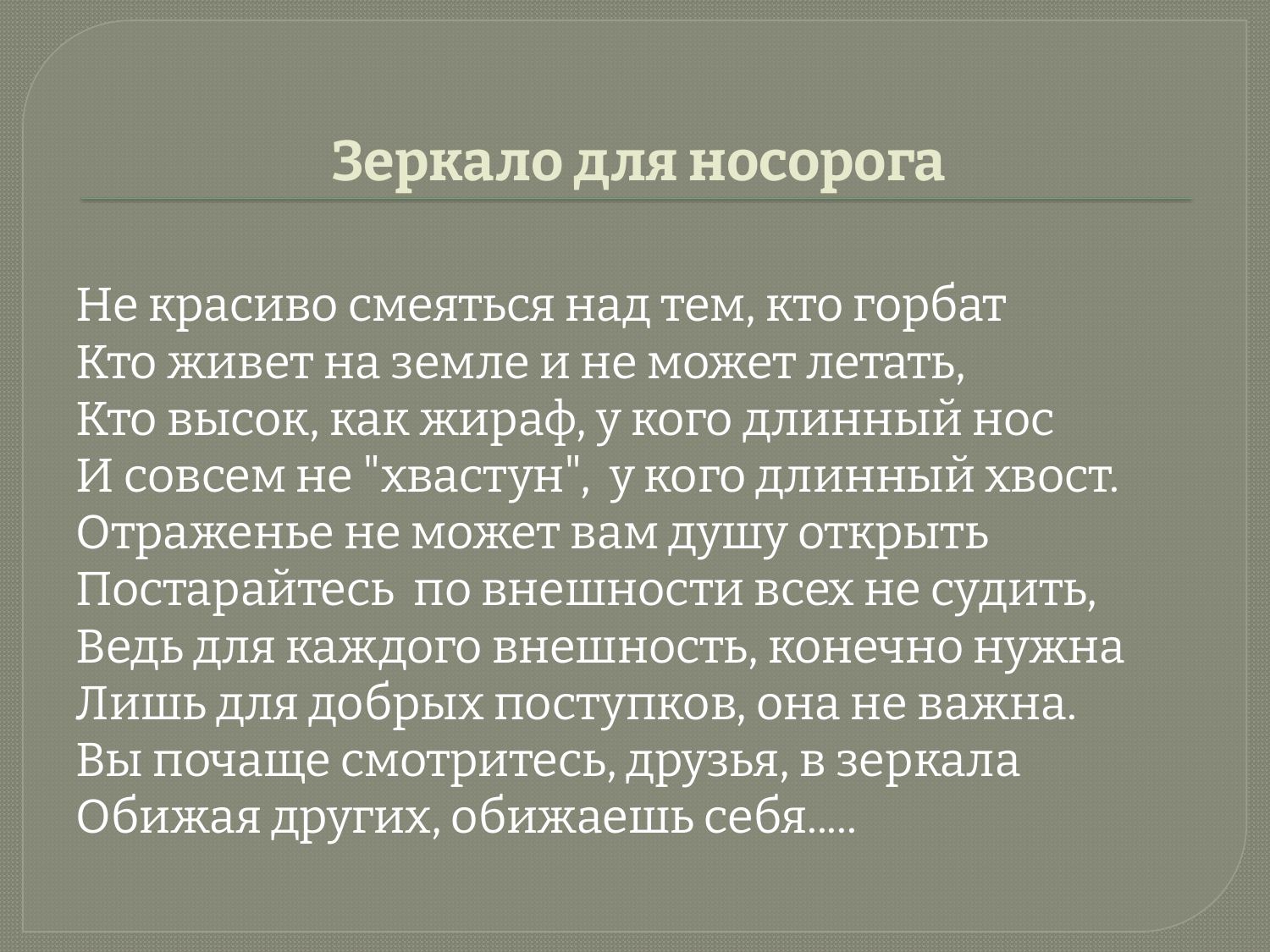

# Зеркало для носорога
Не красиво смеяться над тем, кто горбат
Кто живет на земле и не может летать,
Кто высок, как жираф, у кого длинный нос 
И совсем не "хвастун",  у кого длинный хвост.
Отраженье не может вам душу открыть
Постарайтесь  по внешности всех не судить,
Ведь для каждого внешность, конечно нужна
Лишь для добрых поступков, она не важна. 
Вы почаще смотритесь, друзья, в зеркала
Обижая других, обижаешь себя.....